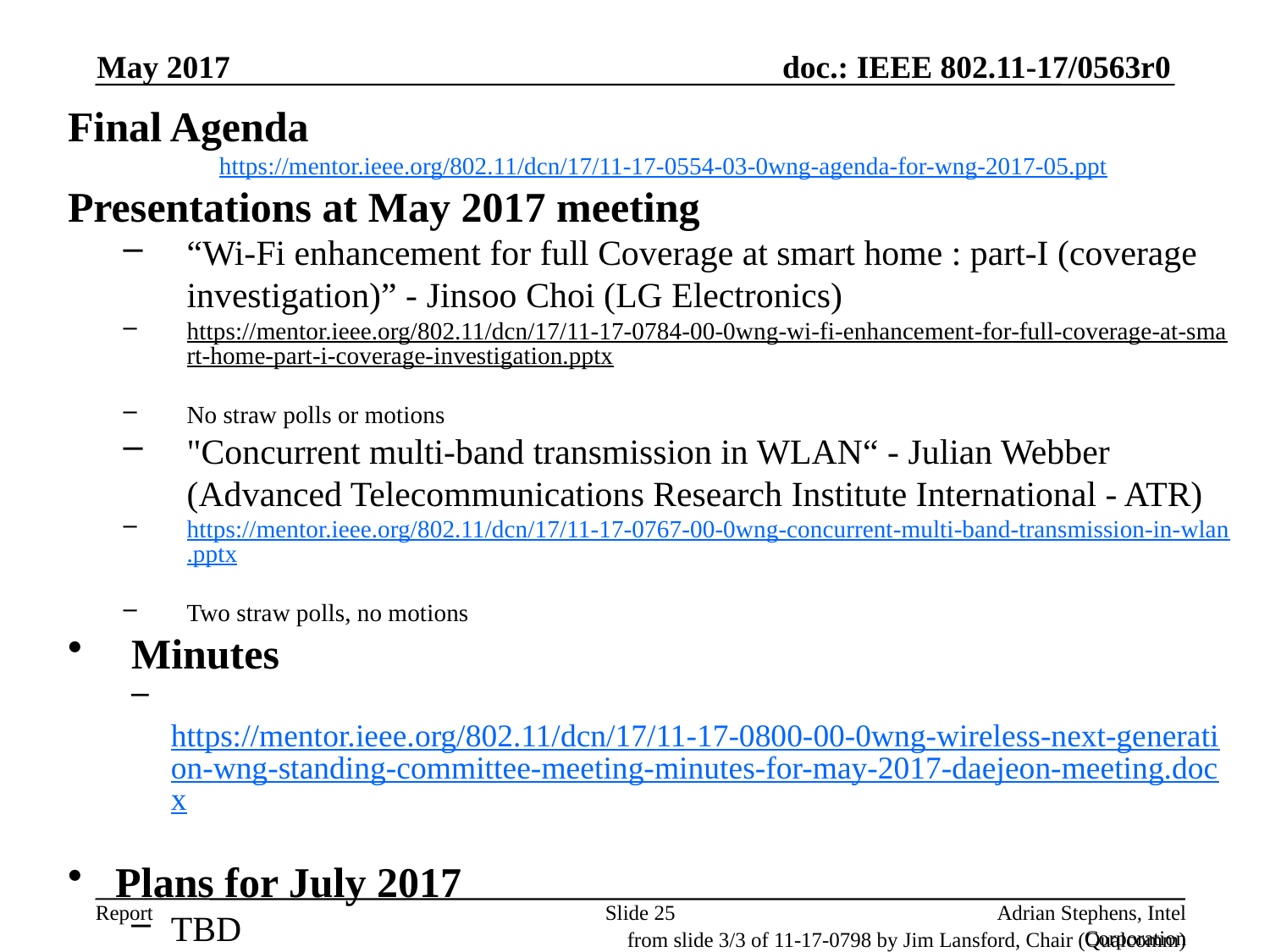

May 2017
Final Agenda
	    https://mentor.ieee.org/802.11/dcn/17/11-17-0554-03-0wng-agenda-for-wng-2017-05.ppt
Presentations at May 2017 meeting
“Wi-Fi enhancement for full Coverage at smart home : part-I (coverage investigation)” - Jinsoo Choi (LG Electronics)
https://mentor.ieee.org/802.11/dcn/17/11-17-0784-00-0wng-wi-fi-enhancement-for-full-coverage-at-smart-home-part-i-coverage-investigation.pptx
No straw polls or motions
"Concurrent multi-band transmission in WLAN“ - Julian Webber (Advanced Telecommunications Research Institute International - ATR)
https://mentor.ieee.org/802.11/dcn/17/11-17-0767-00-0wng-concurrent-multi-band-transmission-in-wlan.pptx
Two straw polls, no motions
Minutes
 https://mentor.ieee.org/802.11/dcn/17/11-17-0800-00-0wng-wireless-next-generation-wng-standing-committee-meeting-minutes-for-may-2017-daejeon-meeting.docx
Plans for July 2017
TBD
No motions, no conference calls

Slide 25
Adrian Stephens, Intel Corporation
from slide 3/3 of 11-17-0798 by Jim Lansford, Chair (Qualcomm)